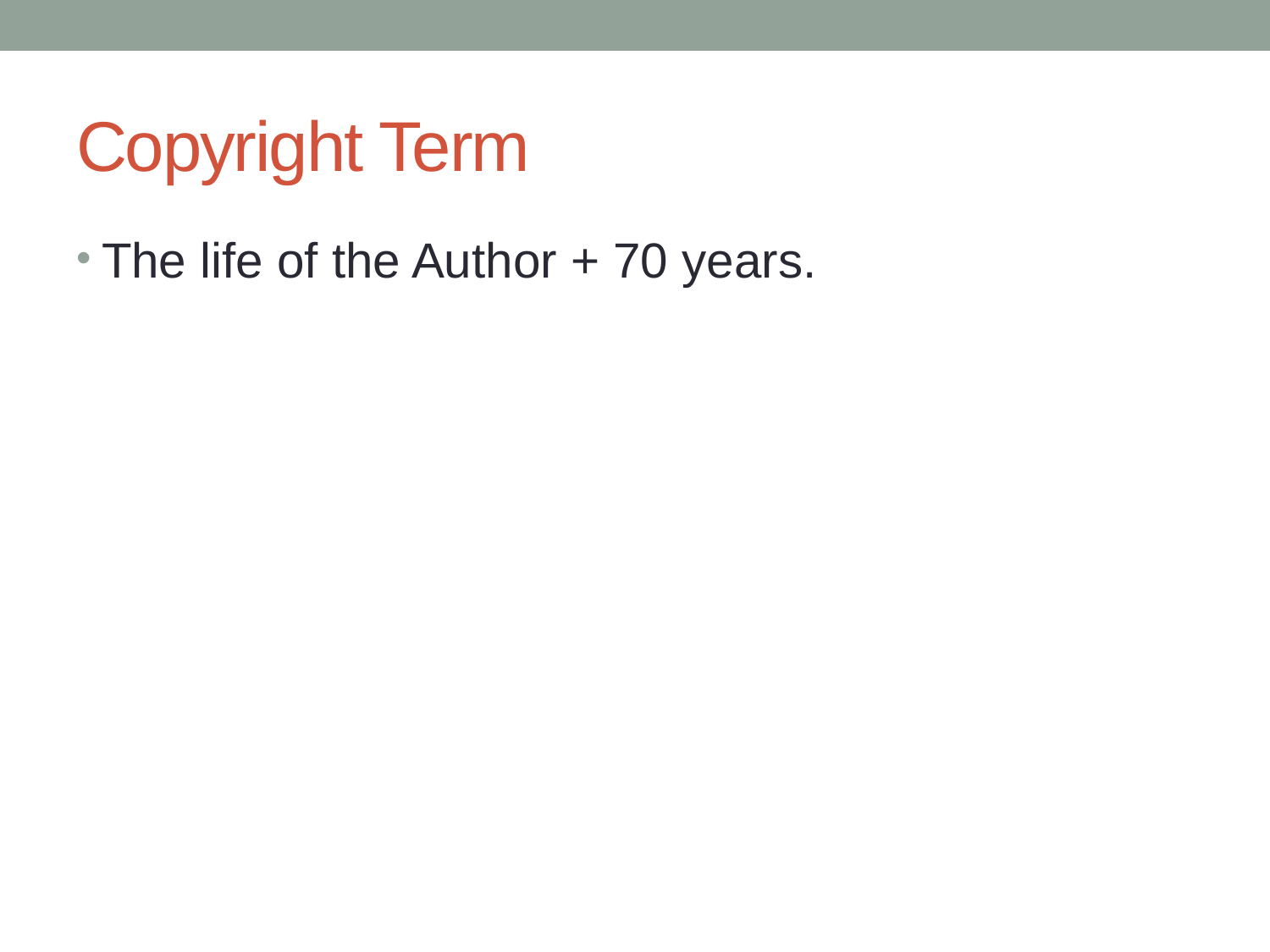

# Copyright Term
The life of the Author + 70 years.